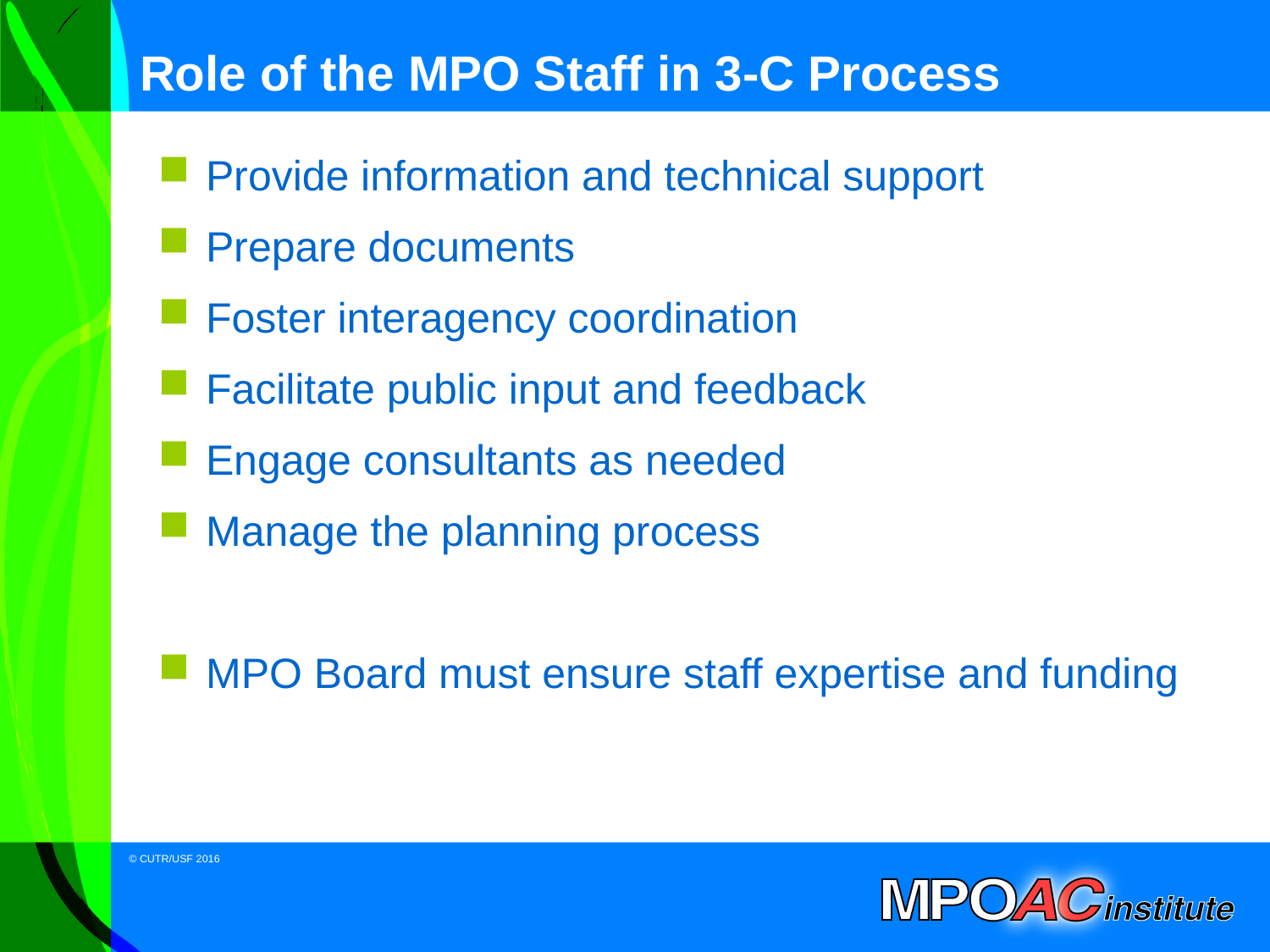

# Role of the MPO Staff in 3-C Process
Provide information and technical support
Prepare documents
Foster interagency coordination
Facilitate public input and feedback
Engage consultants as needed
Manage the planning process

MPO Board must ensure staff expertise and funding